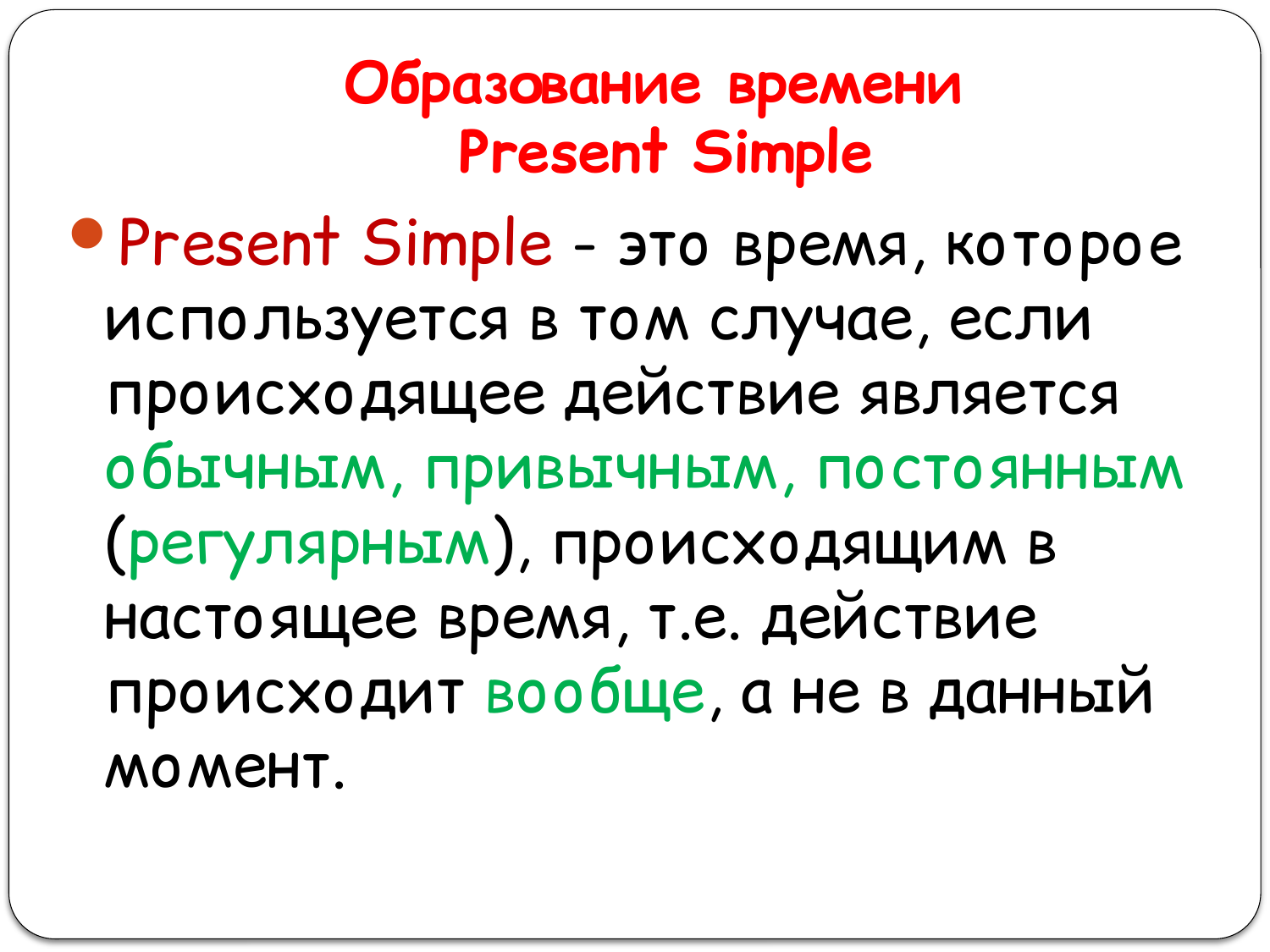

# Образование времени Present Simple
Present Simple - это время, которое используется в том случае, если происходящее действие является обычным, привычным, постоянным (регулярным), происходящим в настоящее время, т.е. действие происходит вообще, а не в данный момент.